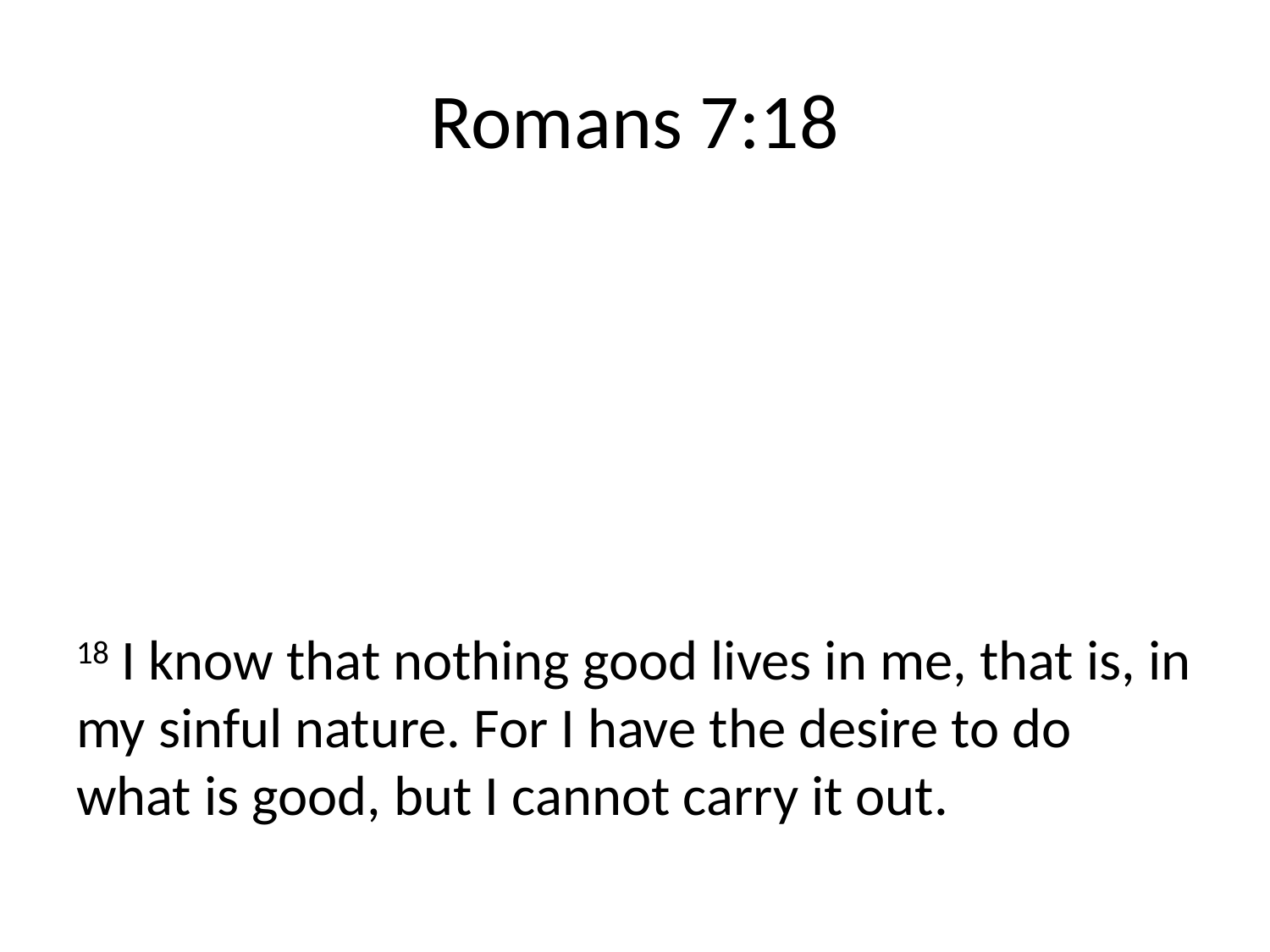

# Romans 7:18

18 I know that nothing good lives in me, that is, in my sinful nature. For I have the desire to do what is good, but I cannot carry it out.